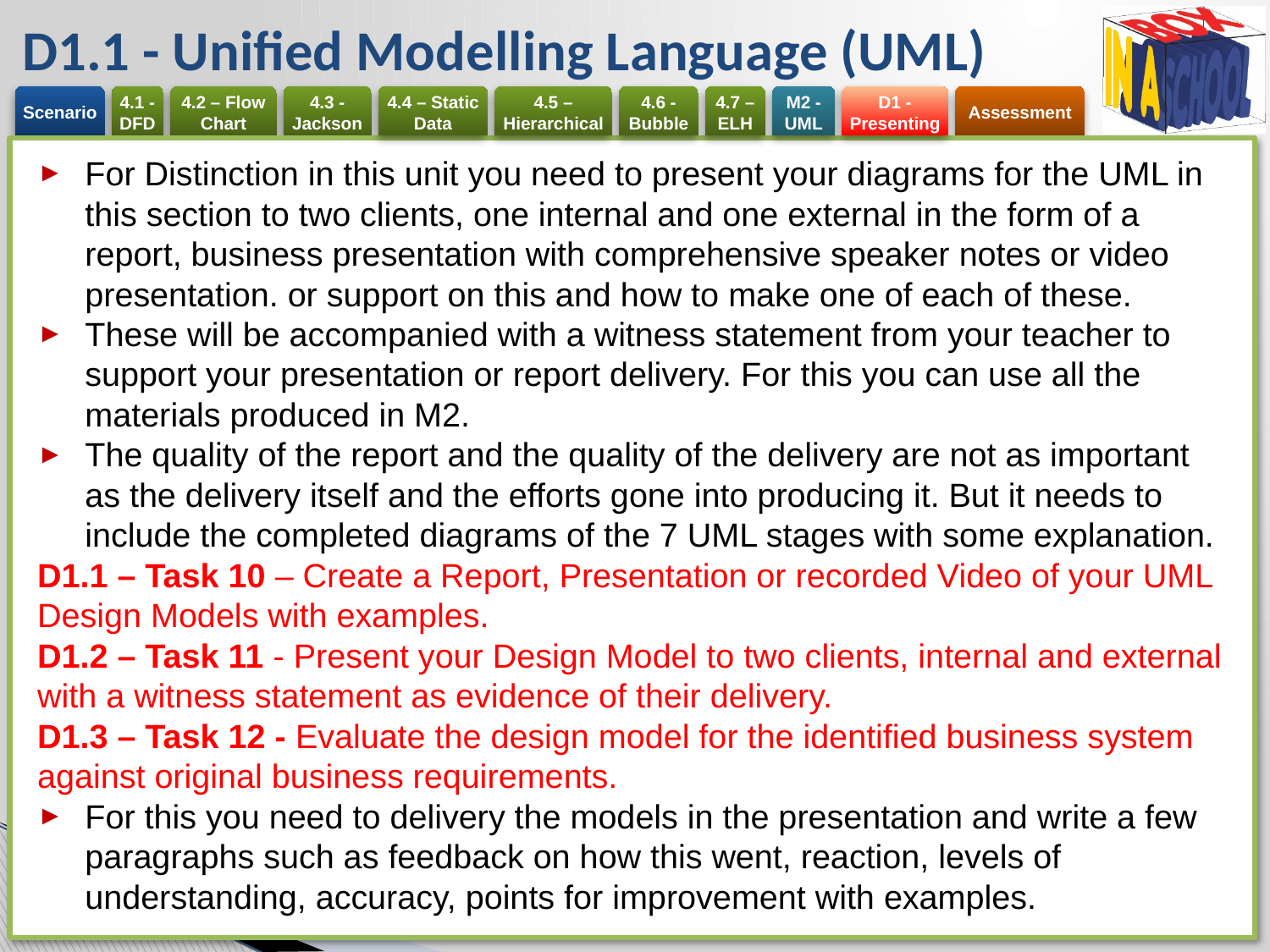

# D1.1 - Unified Modelling Language (UML)
For Distinction in this unit you need to present your diagrams for the UML in this section to two clients, one internal and one external in the form of a report, business presentation with comprehensive speaker notes or video presentation. or support on this and how to make one of each of these.
These will be accompanied with a witness statement from your teacher to support your presentation or report delivery. For this you can use all the materials produced in M2.
The quality of the report and the quality of the delivery are not as important as the delivery itself and the efforts gone into producing it. But it needs to include the completed diagrams of the 7 UML stages with some explanation.
D1.1 – Task 10 – Create a Report, Presentation or recorded Video of your UML Design Models with examples.
D1.2 – Task 11 - Present your Design Model to two clients, internal and external with a witness statement as evidence of their delivery.
D1.3 – Task 12 - Evaluate the design model for the identified business system against original business requirements.
For this you need to delivery the models in the presentation and write a few paragraphs such as feedback on how this went, reaction, levels of understanding, accuracy, points for improvement with examples.